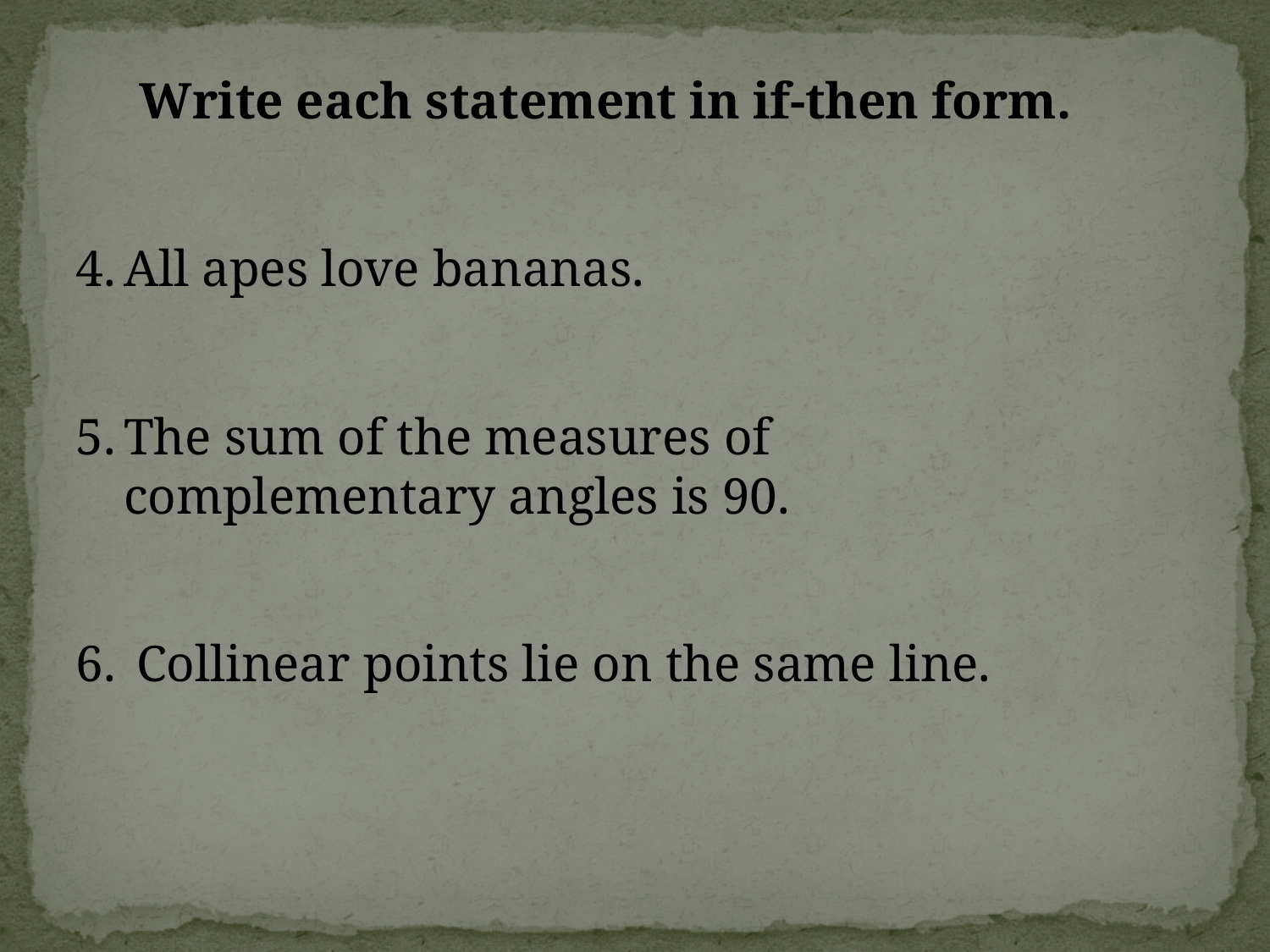

Write each statement in if-then form.

All apes love bananas.

The sum of the measures of complementary angles is 90.

 Collinear points lie on the same line.